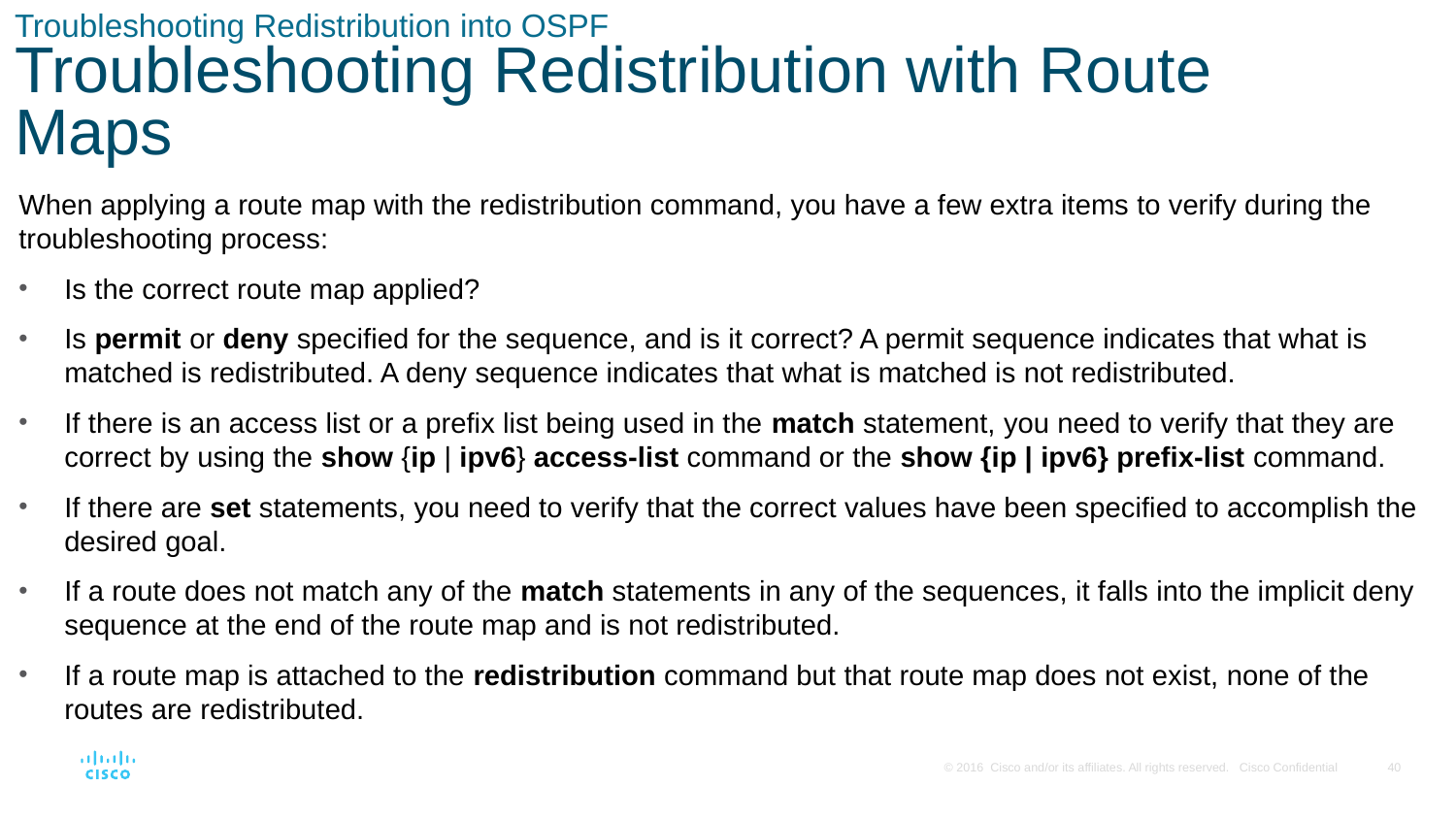

# Troubleshooting Redistribution into OSPF Troubleshooting Redistribution with Route Maps
When applying a route map with the redistribution command, you have a few extra items to verify during the troubleshooting process:
Is the correct route map applied?
Is permit or deny specified for the sequence, and is it correct? A permit sequence indicates that what is matched is redistributed. A deny sequence indicates that what is matched is not redistributed.
If there is an access list or a prefix list being used in the match statement, you need to verify that they are correct by using the show {ip | ipv6} access-list command or the show {ip | ipv6} prefix-list command.
If there are set statements, you need to verify that the correct values have been specified to accomplish the desired goal.
If a route does not match any of the match statements in any of the sequences, it falls into the implicit deny sequence at the end of the route map and is not redistributed.
If a route map is attached to the redistribution command but that route map does not exist, none of the routes are redistributed.